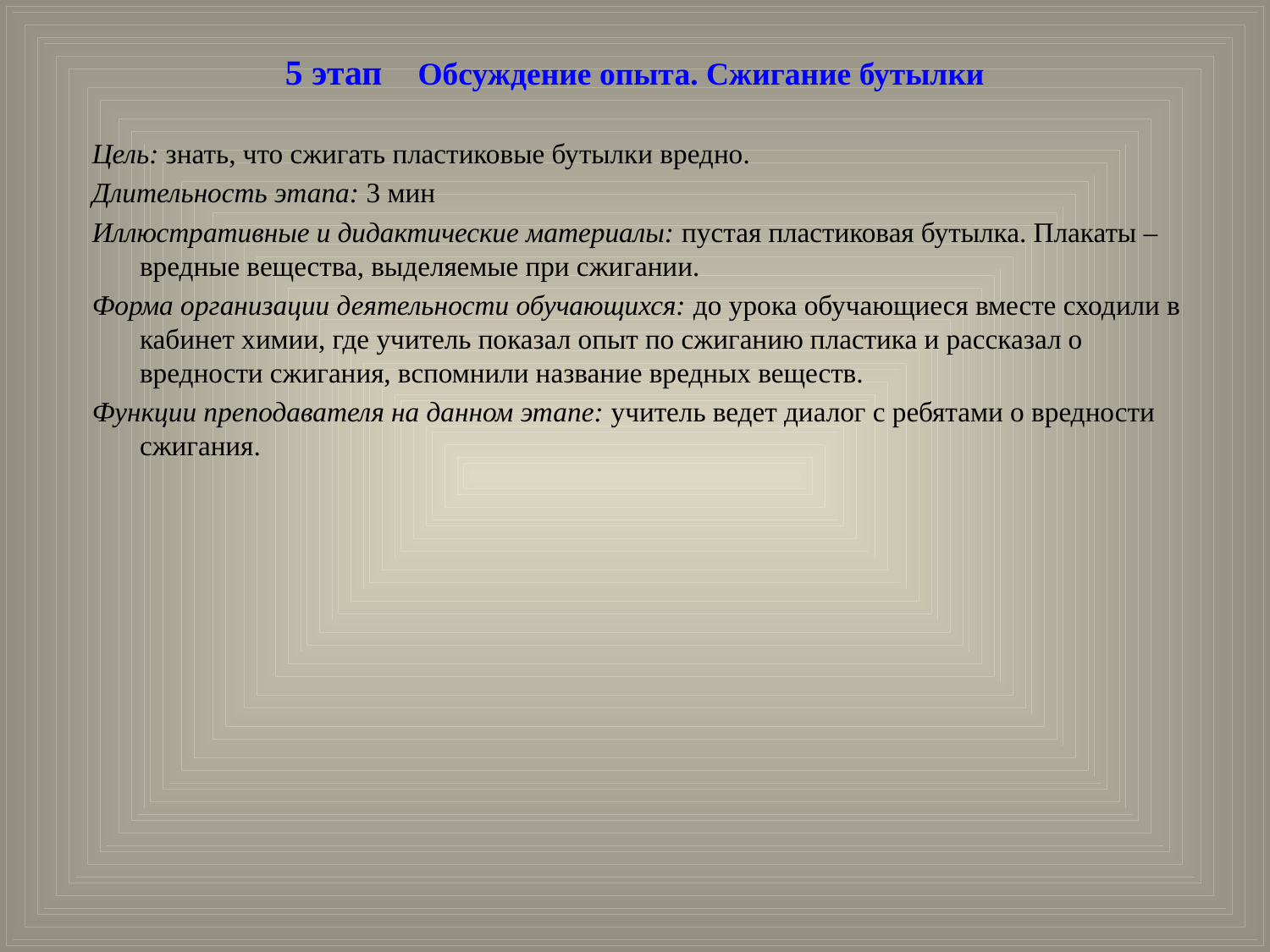

# 5 этап    Обсуждение опыта. Сжигание бутылки
Цель: знать, что сжигать пластиковые бутылки вредно.
Длительность этапа: 3 мин
Иллюстративные и дидактические материалы: пустая пластиковая бутылка. Плакаты – вредные вещества, выделяемые при сжигании.
Форма организации деятельности обучающихся: до урока обучающиеся вместе сходили в кабинет химии, где учитель показал опыт по сжиганию пластика и рассказал о вредности сжигания, вспомнили название вредных веществ.
Функции преподавателя на данном этапе: учитель ведет диалог с ребятами о вредности сжигания.